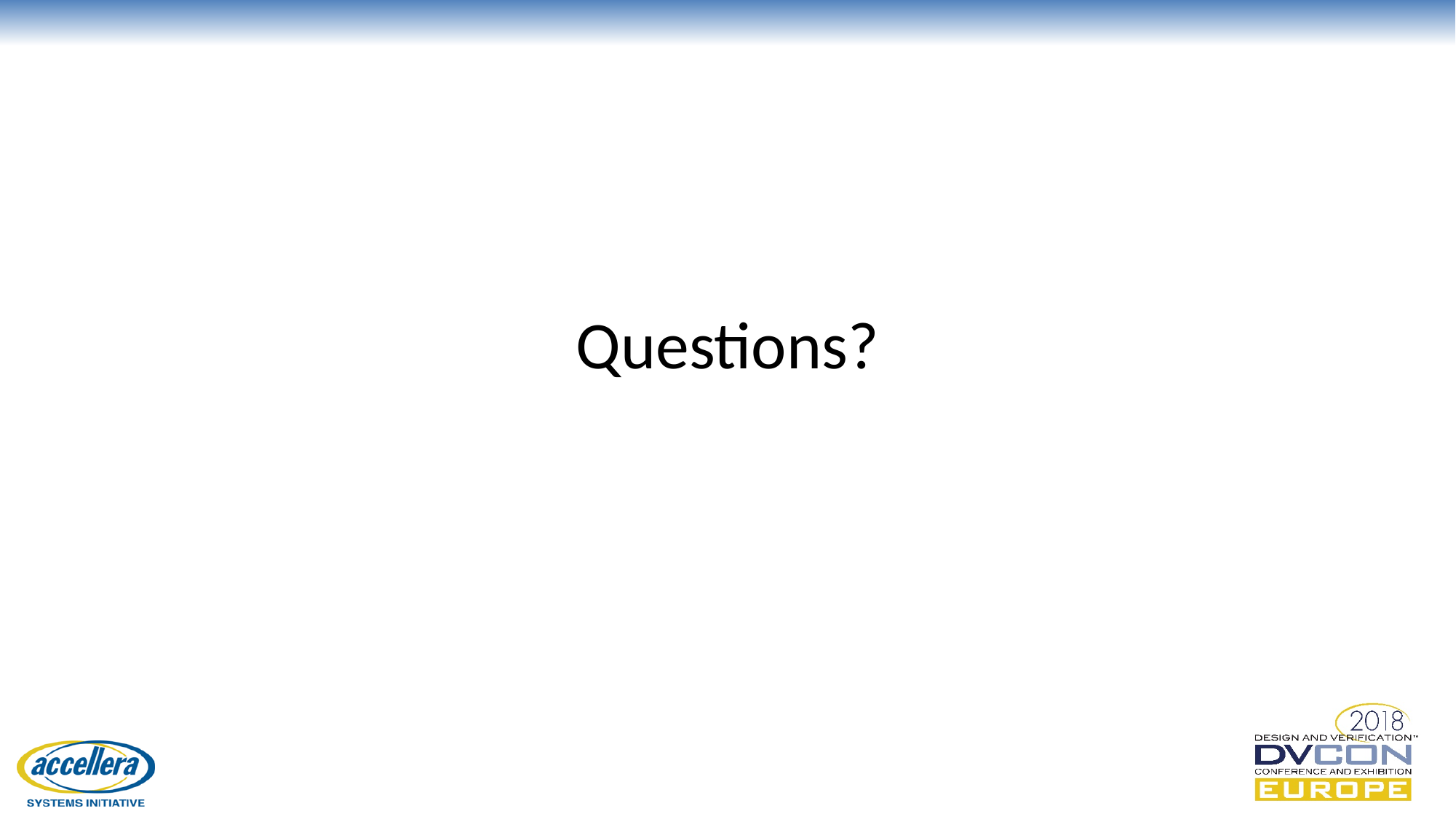

# Questions?

© Accellera Systems Initiative
17